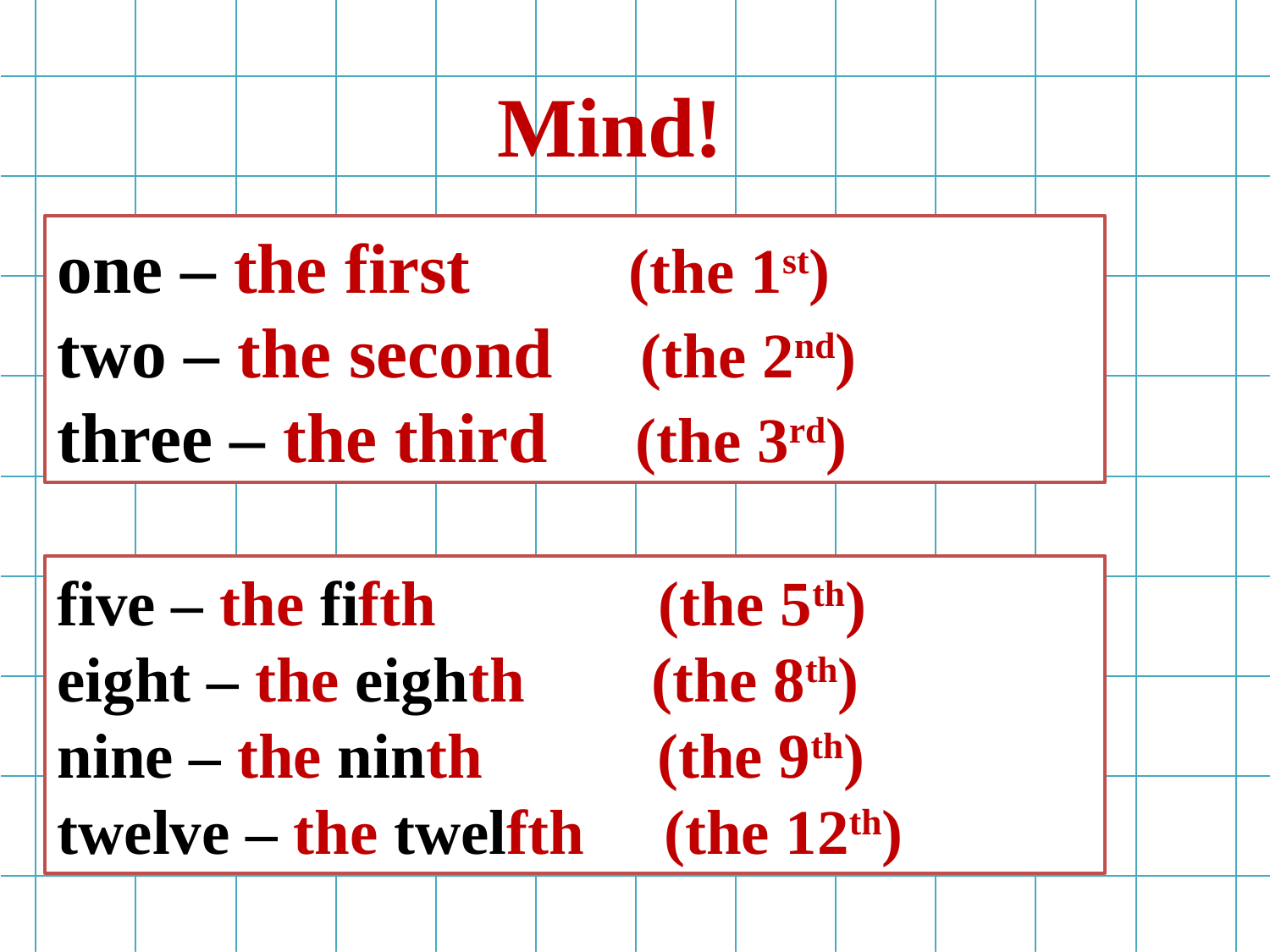

Mind!
one – the first         (the 1st)
two – the second     (the 2nd)
three – the third     (the 3rd)
five – the fifth              (the 5th)
eight – the eighth        (the 8th)
nine – the ninth           (the 9th)
twelve – the twelfth     (the 12th)